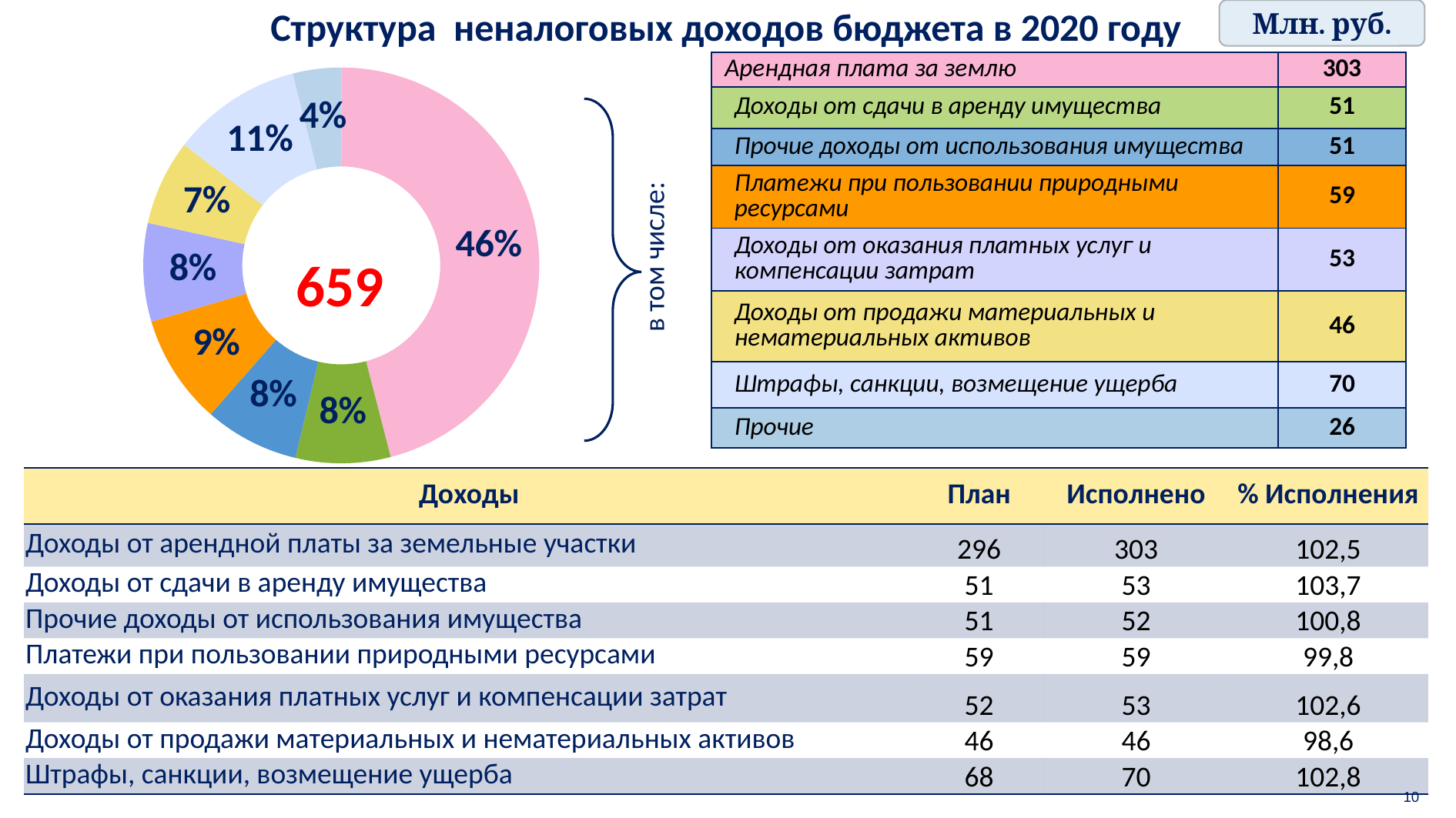

Млн. руб.
# Структура  неналоговых доходов бюджета в 2020 году

[unsupported chart]

| Арендная плата за землю | 303 |
| --- | --- |
| Доходы от сдачи в аренду имущества | 51 |
| Прочие доходы от использования имущества | 51 |
| Платежи при пользовании природными ресурсами | 59 |
| Доходы от оказания платных услуг и компенсации затрат | 53 |
| Доходы от продажи материальных и нематериальных активов | 46 |
| Штрафы, санкции, возмещение ущерба | 70 |
| Прочие | 26 |

в том числе:
659
| Доходы | План | Исполнено | % Исполнения |
| --- | --- | --- | --- |
| Доходы от арендной платы за земельные участки | 296 | 303 | 102,5 |
| Доходы от сдачи в аренду имущества | 51 | 53 | 103,7 |
| Прочие доходы от использования имущества | 51 | 52 | 100,8 |
| Платежи при пользовании природными ресурсами | 59 | 59 | 99,8 |
| Доходы от оказания платных услуг и компенсации затрат | 52 | 53 | 102,6 |
| Доходы от продажи материальных и нематериальных активов | 46 | 46 | 98,6 |
| Штрафы, санкции, возмещение ущерба | 68 | 70 | 102,8 |
10